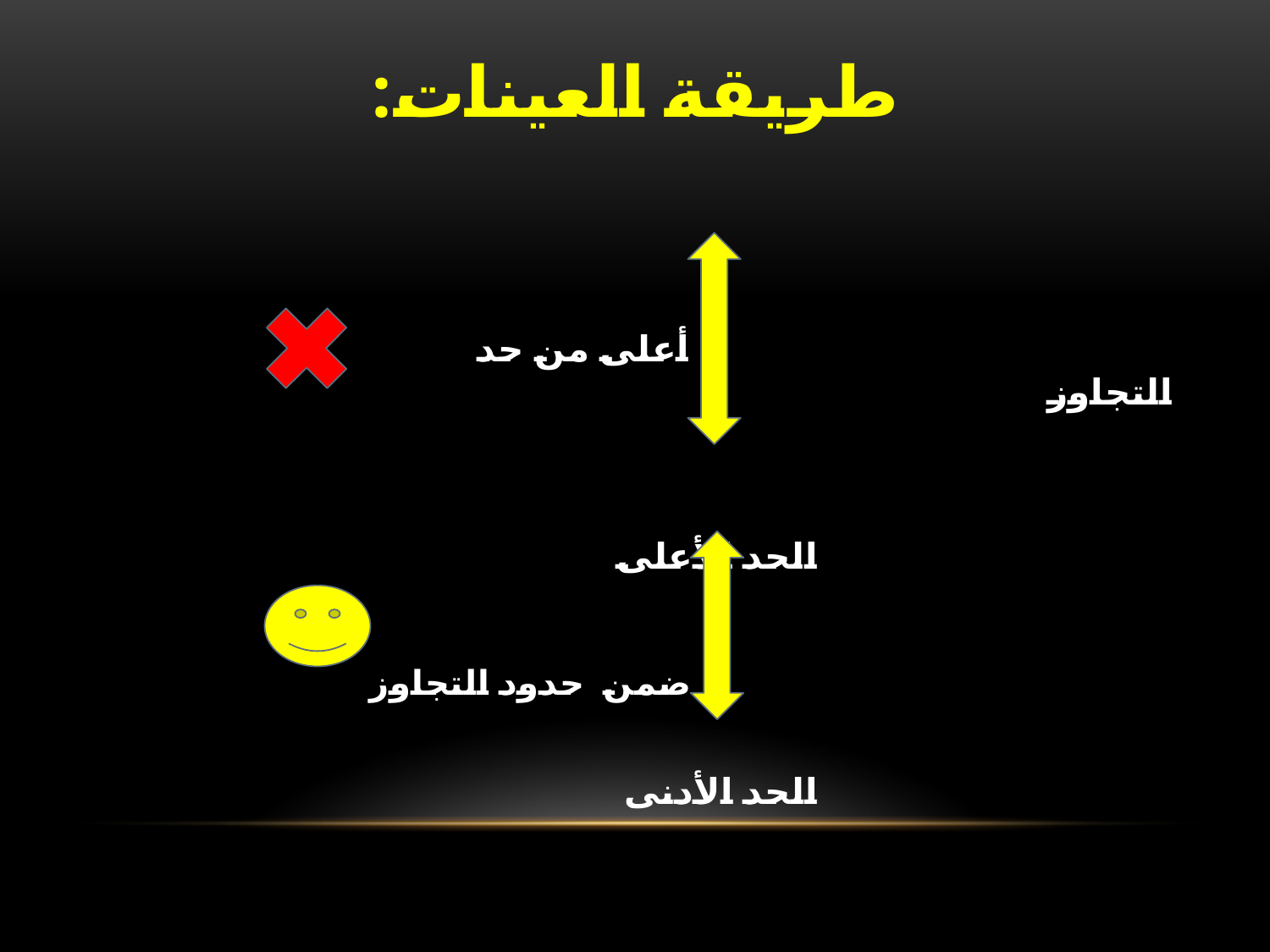

# طريقة العينات:

                                                 أعلى من حد التجاوز

                                    الحد الأعلى

                                                   ضمن  حدود التجاوز

                                    الحد الأدنى